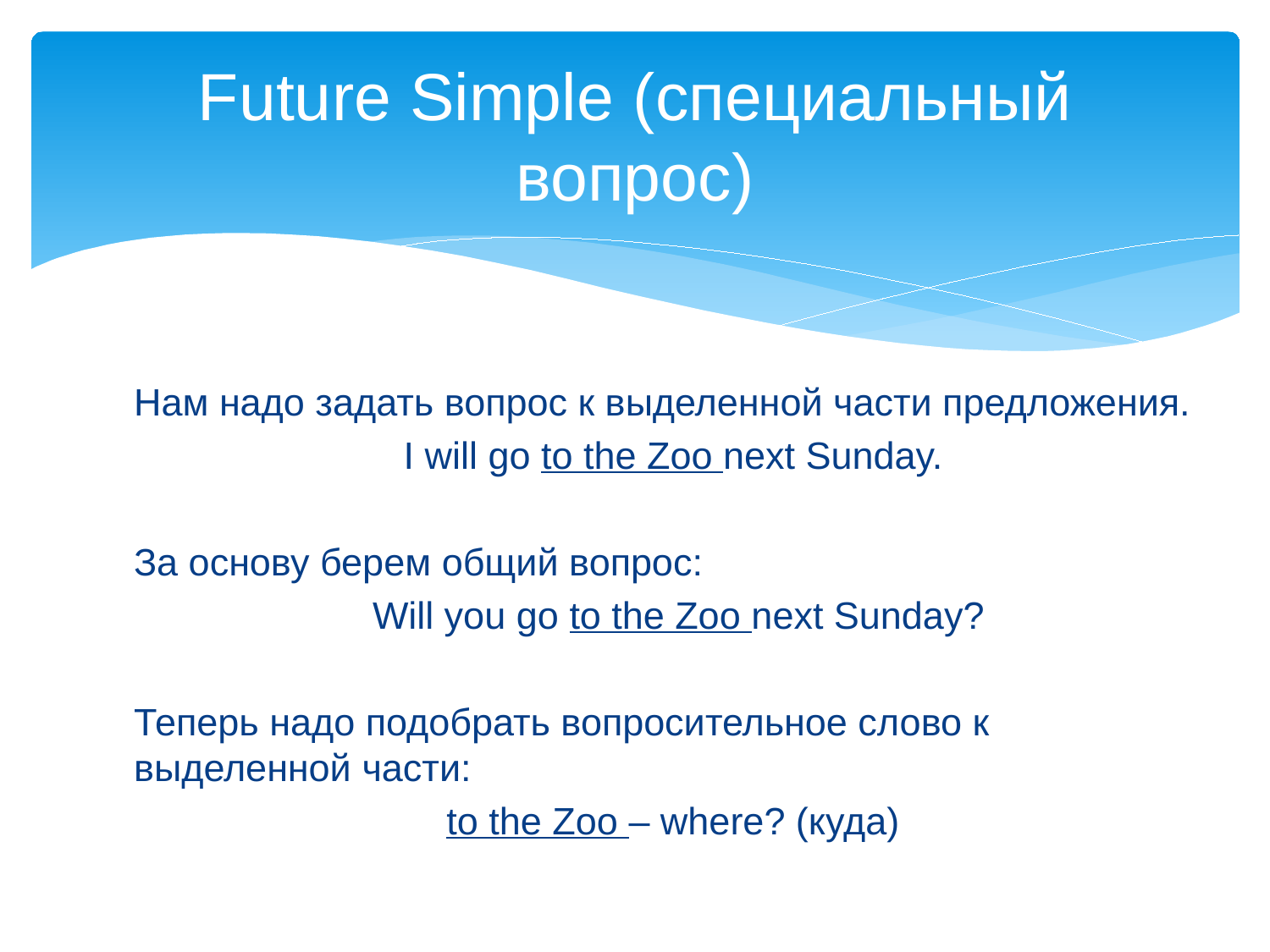

# Future Simple (специальный вопрос)
Нам надо задать вопрос к выделенной части предложения.
I will go to the Zoo next Sunday.

За основу берем общий вопрос:
 Will you go to the Zoo next Sunday?

Теперь надо подобрать вопросительное слово к выделенной части:
to the Zoo – where? (куда)